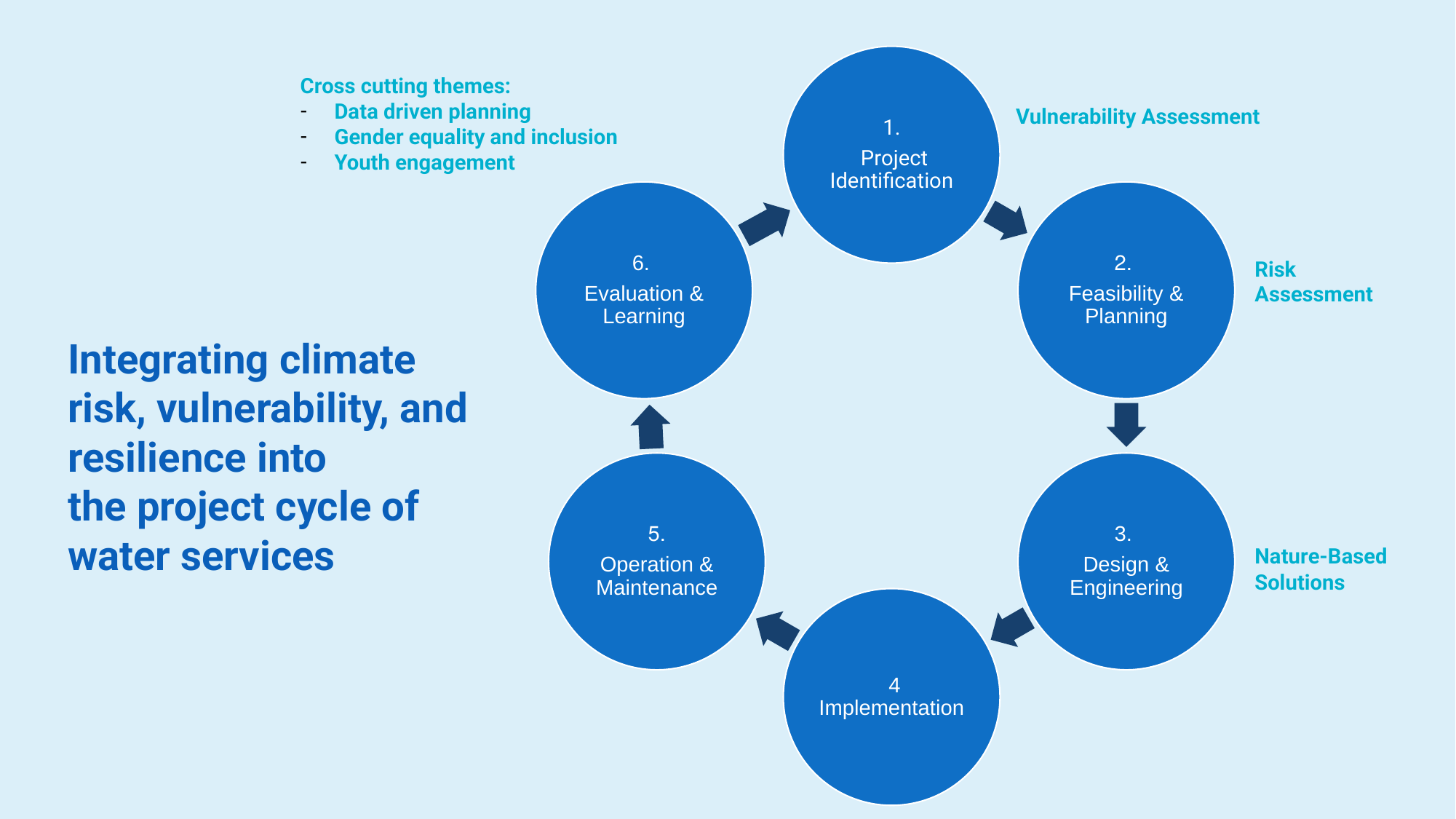

1.
 Project Identification

2.
Feasibility & Planning

3.
Design & Engineering

 4 Implementation

5.
Operation & Maintenance

6.
Evaluation & Learning

Cross cutting themes:
Data driven planning
Gender equality and inclusion
Youth engagement
Vulnerability Assessment
Risk Assessment
Integrating climate risk, vulnerability, and resilience into the project cycle of water services
Nature-Based Solutions